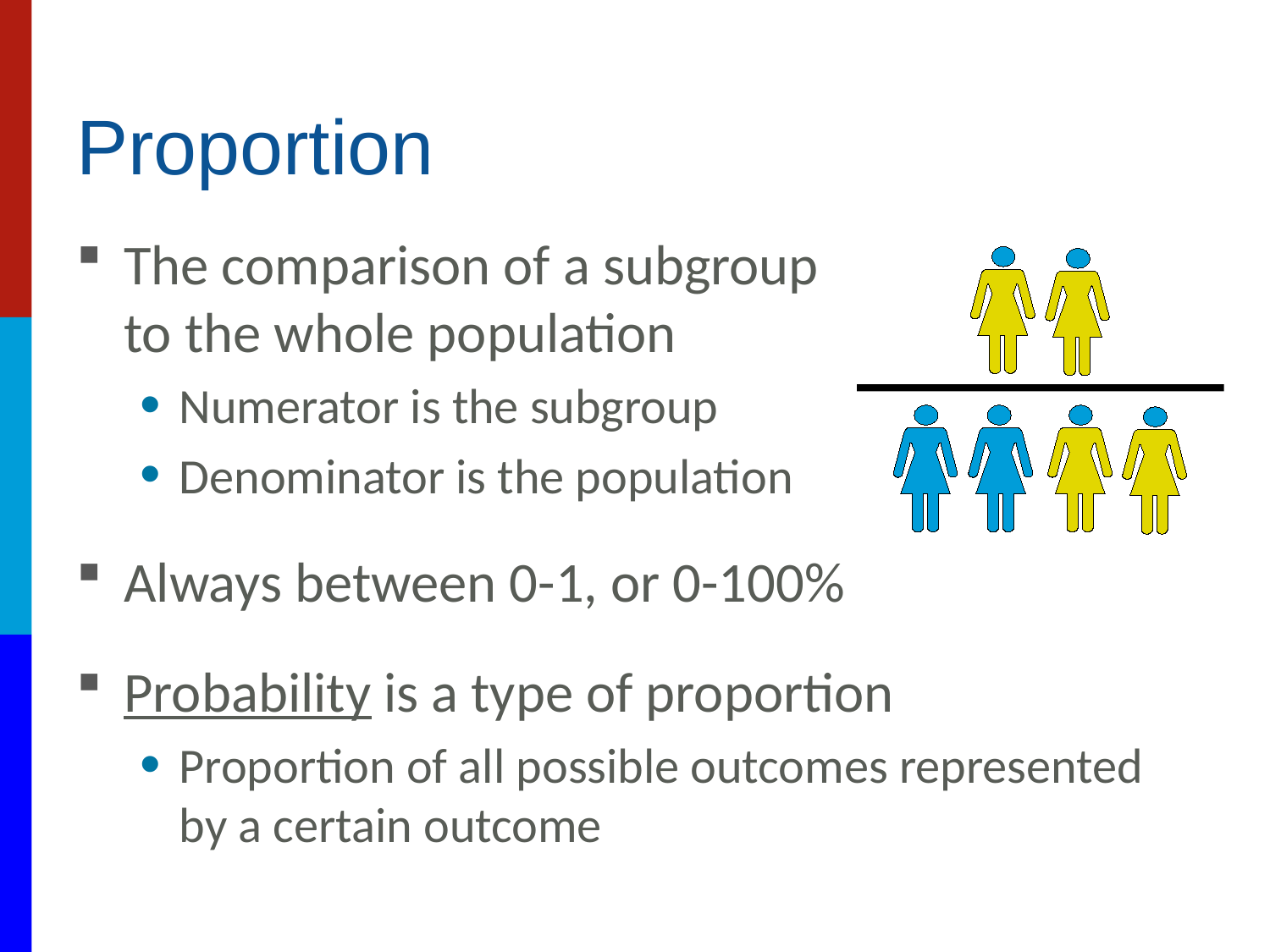

# Proportion
The comparison of a subgroup                              to the whole population
Numerator is the subgroup
Denominator is the population

Always between 0-1, or 0-100%

Probability is a type of proportion
Proportion of all possible outcomes represented by a certain outcome